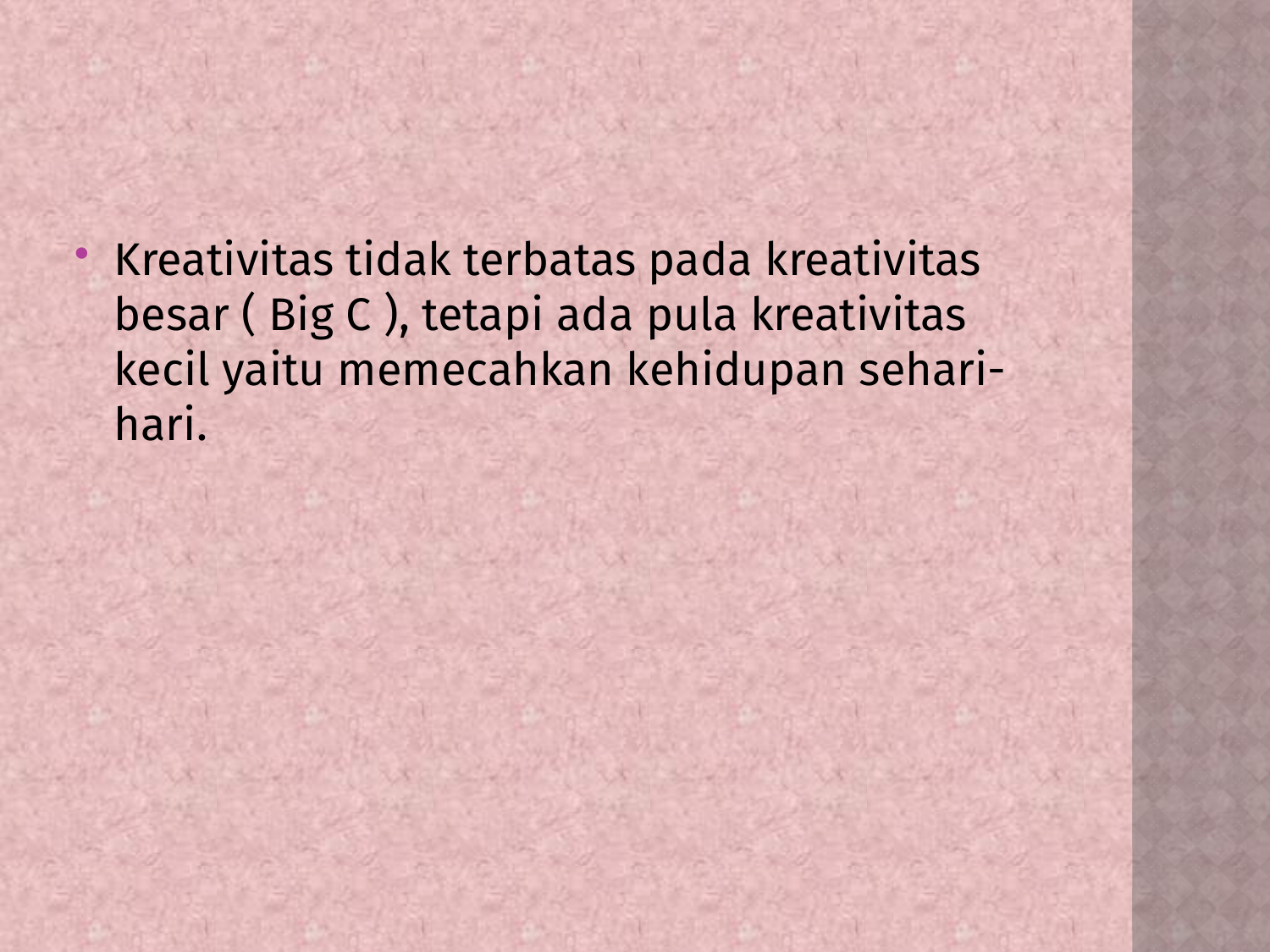

#
Kreativitas tidak terbatas pada kreativitas besar ( Big C ), tetapi ada pula kreativitas kecil yaitu memecahkan kehidupan sehari-hari.